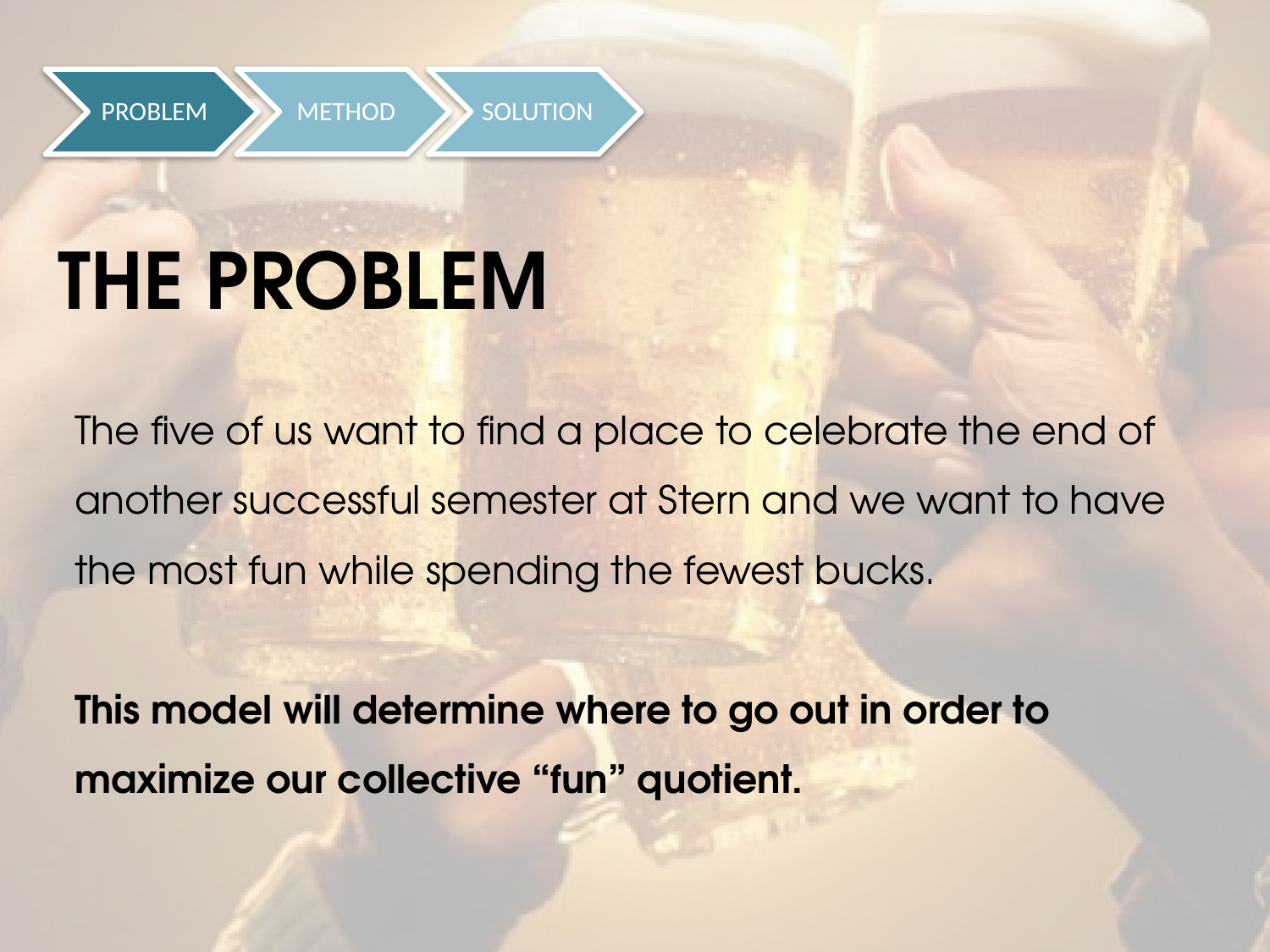

PROBLEM
METHOD
SOLUTION
# THE PROBLEM
The five of us want to find a place to celebrate the end of another successful semester at Stern and we want to have the most fun while spending the fewest bucks.

This model will determine where to go out in order to maximize our collective “fun” quotient.